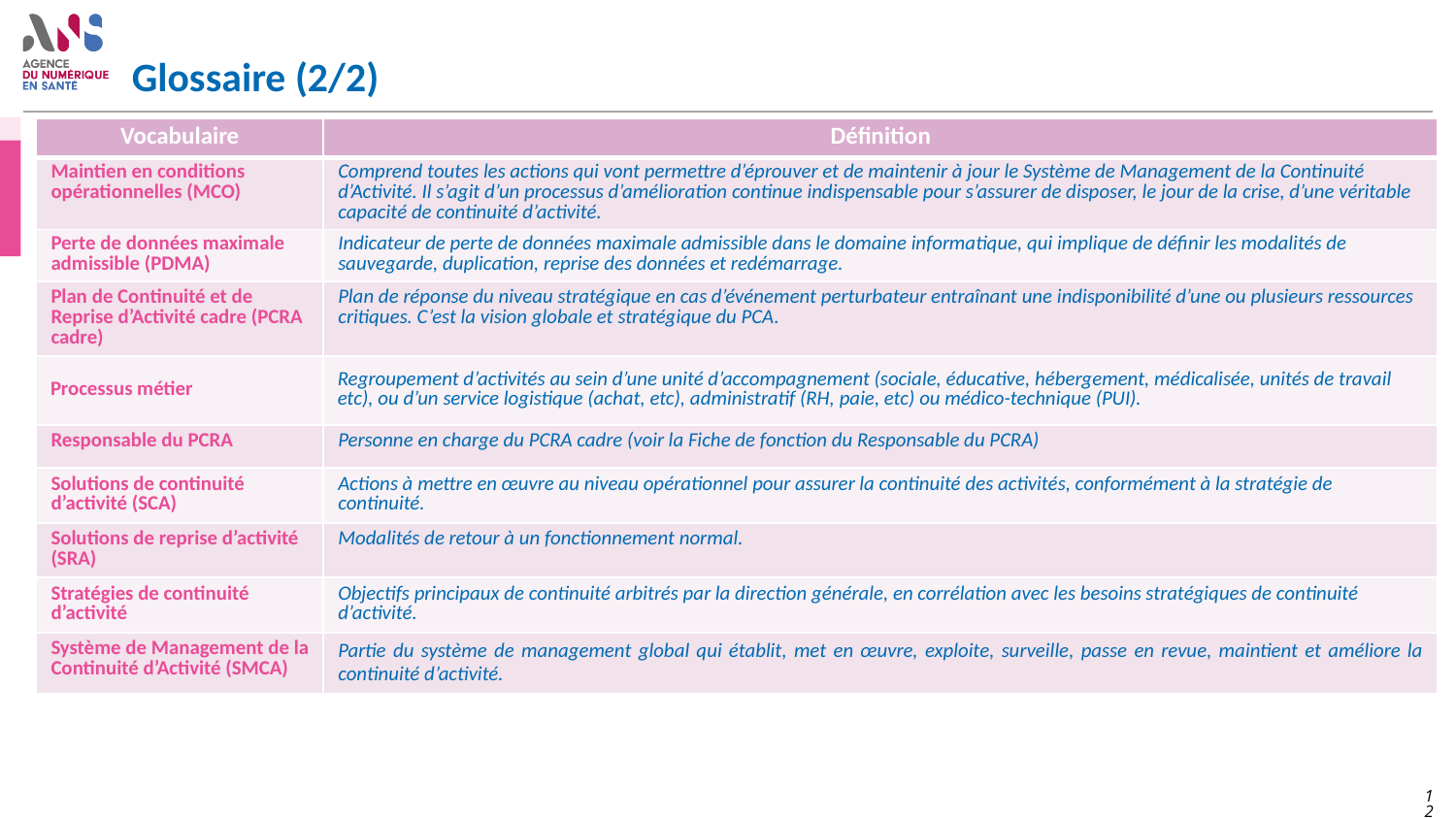

# Glossaire (2/2)

| Vocabulaire | Définition |
| --- | --- |
| Maintien en conditions opérationnelles (MCO) | Comprend toutes les actions qui vont permettre d’éprouver et de maintenir à jour le Système de Management de la Continuité d’Activité. Il s’agit d’un processus d’amélioration continue indispensable pour s’assurer de disposer, le jour de la crise, d’une véritable capacité de continuité d’activité. |
| Perte de données maximale admissible (PDMA) | Indicateur de perte de données maximale admissible dans le domaine informatique, qui implique de définir les modalités de sauvegarde, duplication, reprise des données et redémarrage. |
| Plan de Continuité et de Reprise d’Activité cadre (PCRA cadre) | Plan de réponse du niveau stratégique en cas d’événement perturbateur entraînant une indisponibilité d’une ou plusieurs ressources critiques. C’est la vision globale et stratégique du PCA. |
| Processus métier | Regroupement d’activités au sein d’une unité d’accompagnement (sociale, éducative, hébergement, médicalisée, unités de travail etc), ou d’un service logistique (achat, etc), administratif (RH, paie, etc) ou médico-technique (PUI). |
| Responsable du PCRA | Personne en charge du PCRA cadre (voir la Fiche de fonction du Responsable du PCRA) |
| Solutions de continuité d’activité (SCA) | Actions à mettre en œuvre au niveau opérationnel pour assurer la continuité des activités, conformément à la stratégie de continuité. |
| Solutions de reprise d’activité (SRA) | Modalités de retour à un fonctionnement normal. |
| Stratégies de continuité d’activité | Objectifs principaux de continuité arbitrés par la direction générale, en corrélation avec les besoins stratégiques de continuité d’activité. |
| Système de Management de la Continuité d’Activité (SMCA) | Partie du système de management global qui établit, met en œuvre, exploite, surveille, passe en revue, maintient et améliore la continuité d’activité. |

12